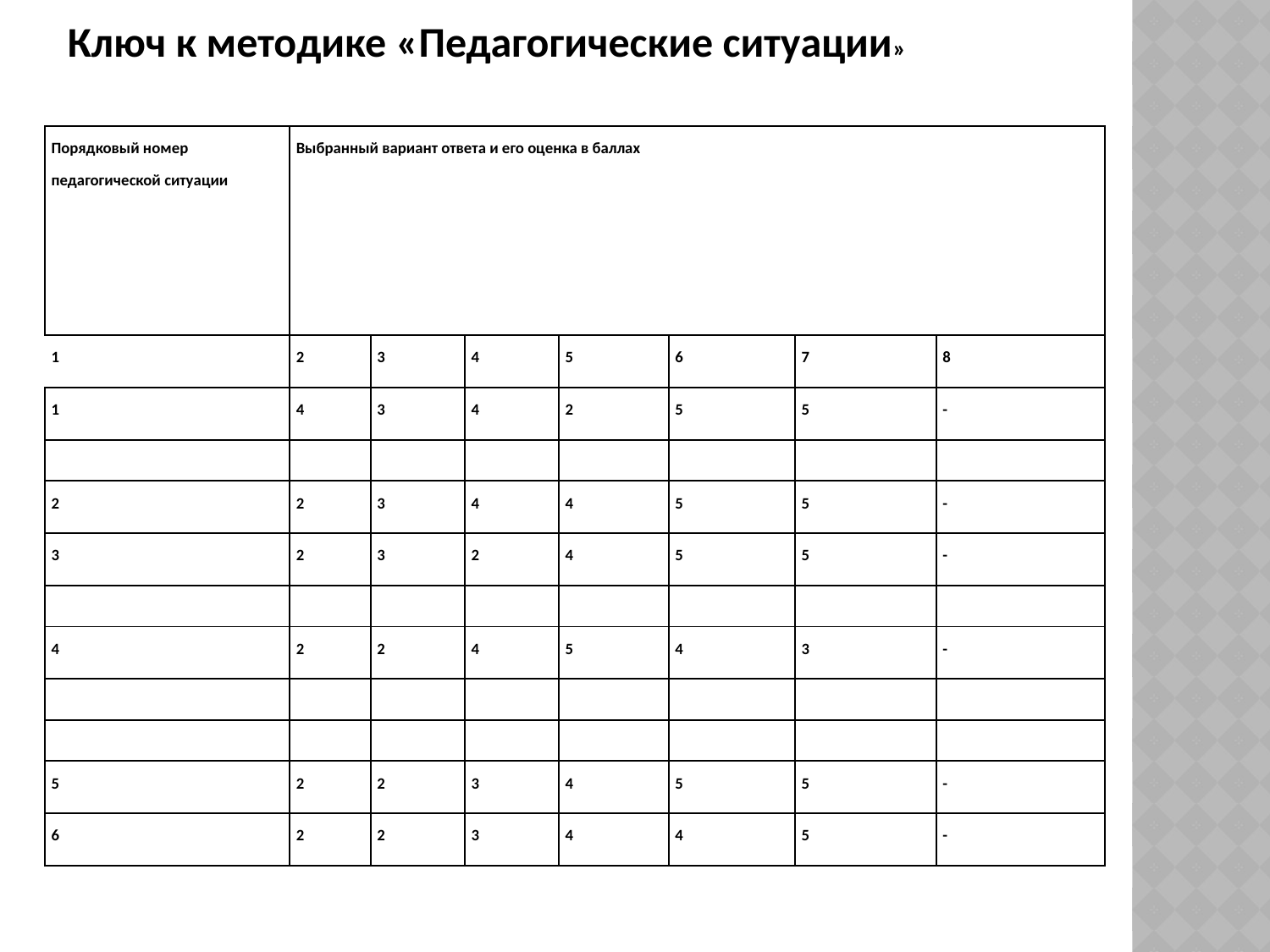

Ключ к методике «Педагогические ситуации»
| Порядковый номер педагогической ситуации | Выбранный вариант ответа и его оценка в баллах |  |  |  |  |  |  |
| --- | --- | --- | --- | --- | --- | --- | --- |
| 1 | 2 | 3 | 4 | 5 | 6 | 7 | 8 |
| 1 | 4 | 3 | 4 | 2 | 5 | 5 | - |
|  |  |  |  |  |  |  |  |
| 2 | 2 | 3 | 4 | 4 | 5 | 5 | - |
| 3 | 2 | 3 | 2 | 4 | 5 | 5 | - |
|  |  |  |  |  |  |  |  |
| 4 | 2 | 2 | 4 | 5 | 4 | 3 | - |
|  |  |  |  |  |  |  |  |
|  |  |  |  |  |  |  |  |
| 5 | 2 | 2 | 3 | 4 | 5 | 5 | - |
| 6 | 2 | 2 | 3 | 4 | 4 | 5 | - |